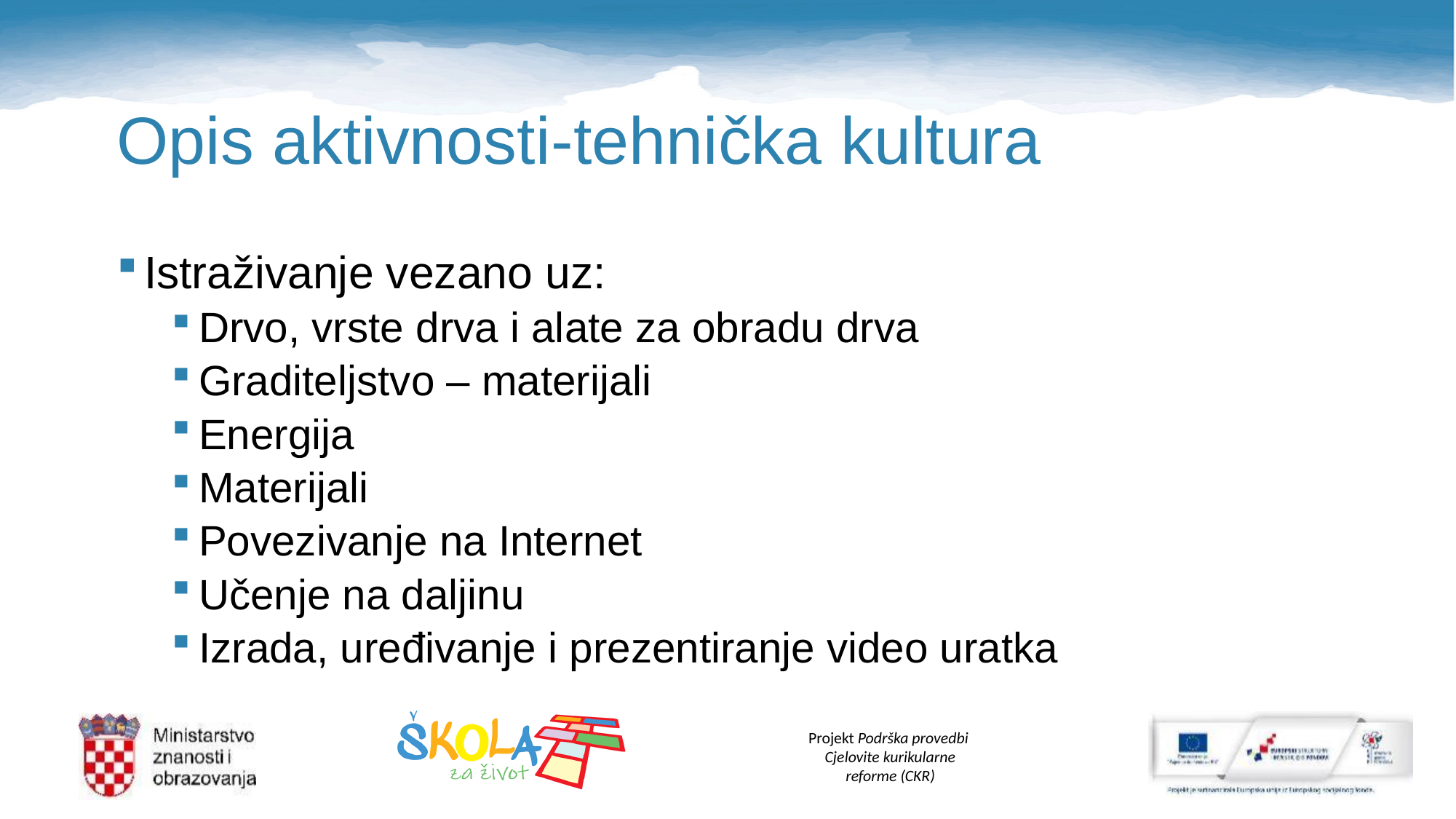

# Opis aktivnosti-tehnička kultura
Istraživanje vezano uz:
Drvo, vrste drva i alate za obradu drva
Graditeljstvo – materijali
Energija
Materijali
Povezivanje na Internet
Učenje na daljinu
Izrada, uređivanje i prezentiranje video uratka